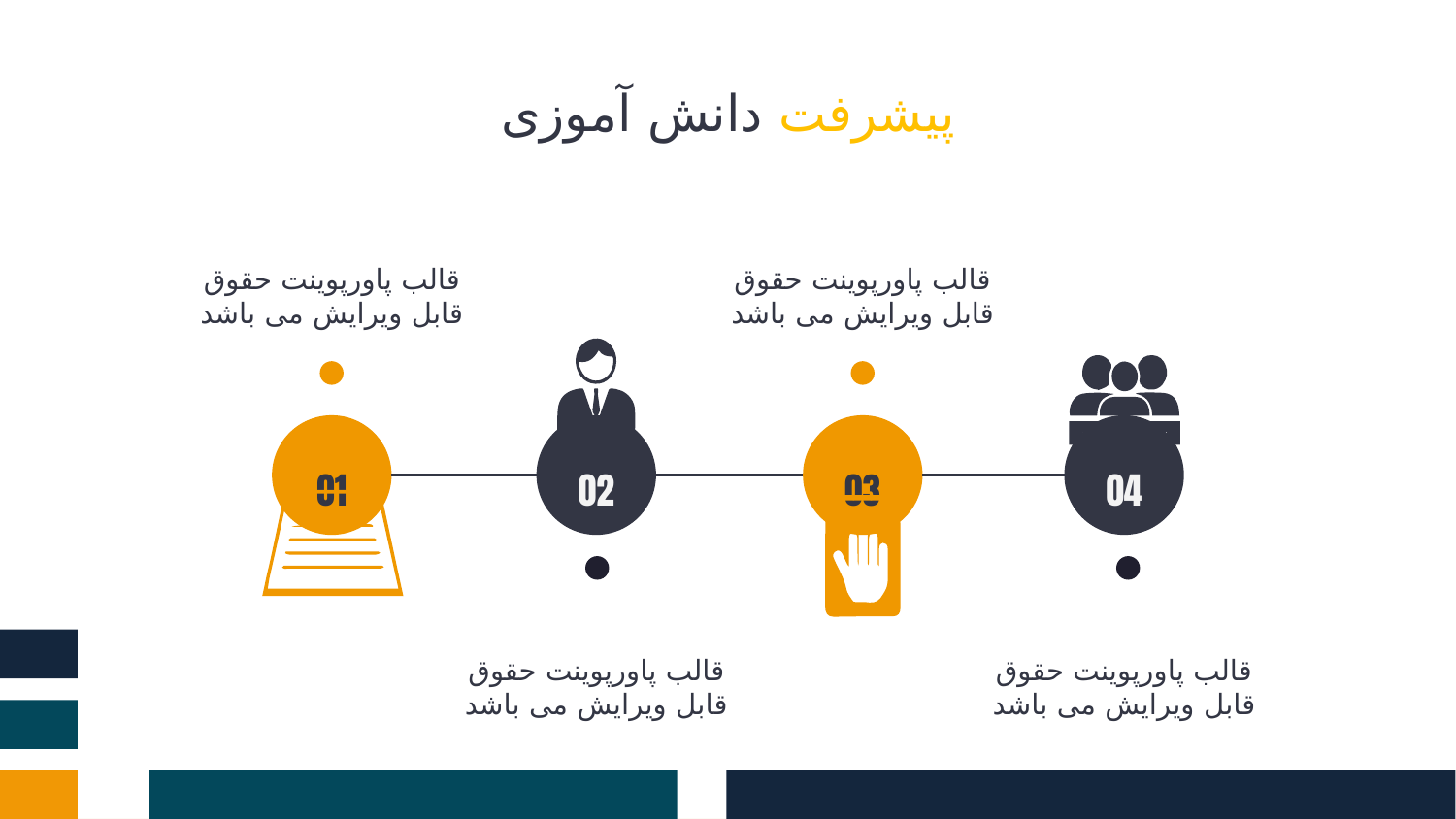

# پیشرفت دانش آموزی
قالب پاورپوینت حقوق قابل ویرایش می باشد
قالب پاورپوینت حقوق قابل ویرایش می باشد

01
02
03
04

قالب پاورپوینت حقوق قابل ویرایش می باشد
قالب پاورپوینت حقوق قابل ویرایش می باشد